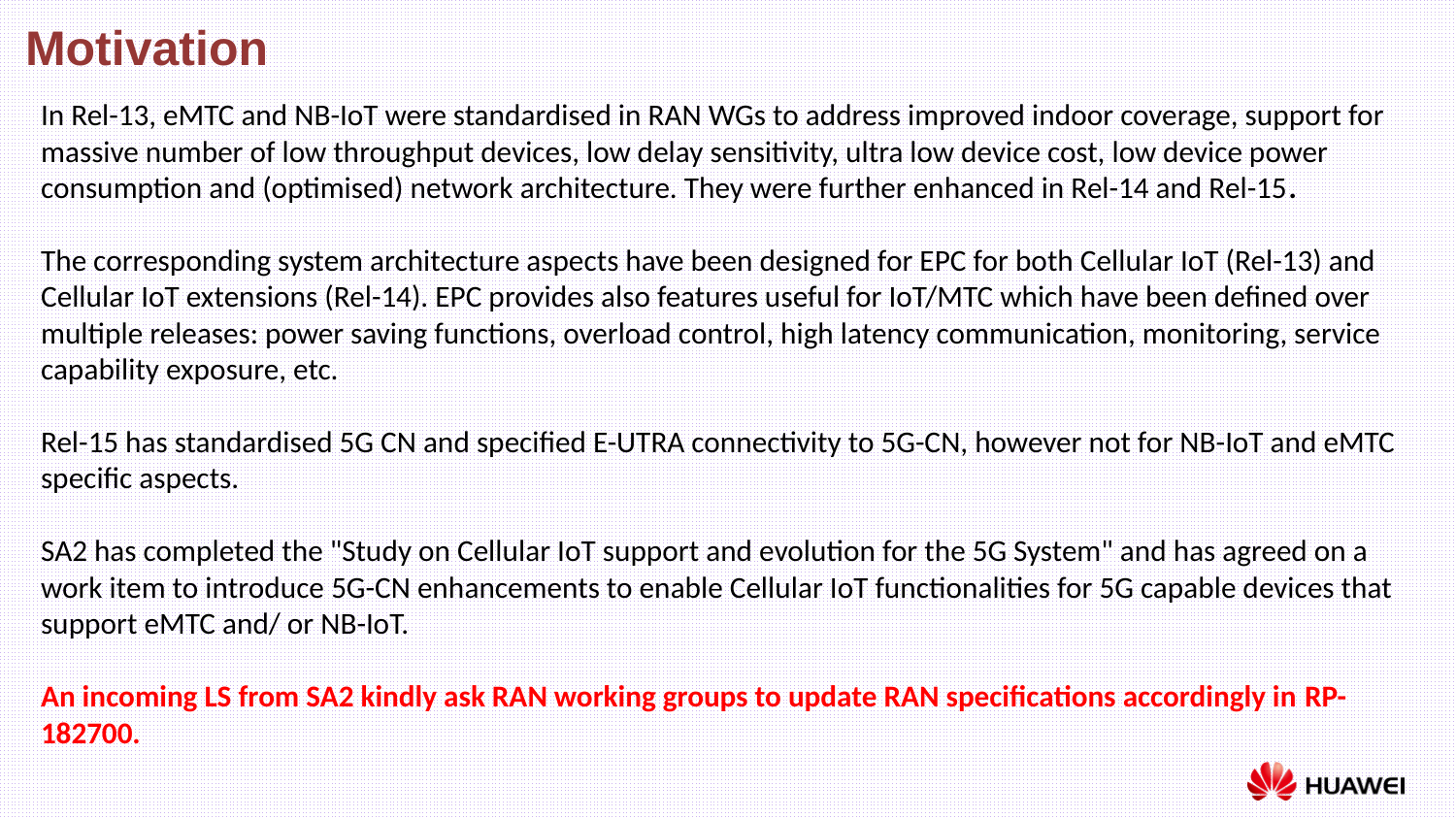

Motivation
In Rel-13, eMTC and NB-IoT were standardised in RAN WGs to address improved indoor coverage, support for massive number of low throughput devices, low delay sensitivity, ultra low device cost, low device power consumption and (optimised) network architecture. They were further enhanced in Rel-14 and Rel-15.

The corresponding system architecture aspects have been designed for EPC for both Cellular IoT (Rel-13) and Cellular IoT extensions (Rel-14). EPC provides also features useful for IoT/MTC which have been defined over multiple releases: power saving functions, overload control, high latency communication, monitoring, service capability exposure, etc.

Rel-15 has standardised 5G CN and specified E-UTRA connectivity to 5G-CN, however not for NB-IoT and eMTC specific aspects.

SA2 has completed the "Study on Cellular IoT support and evolution for the 5G System" and has agreed on a work item to introduce 5G-CN enhancements to enable Cellular IoT functionalities for 5G capable devices that support eMTC and/ or NB-IoT.

An incoming LS from SA2 kindly ask RAN working groups to update RAN specifications accordingly in RP-182700.